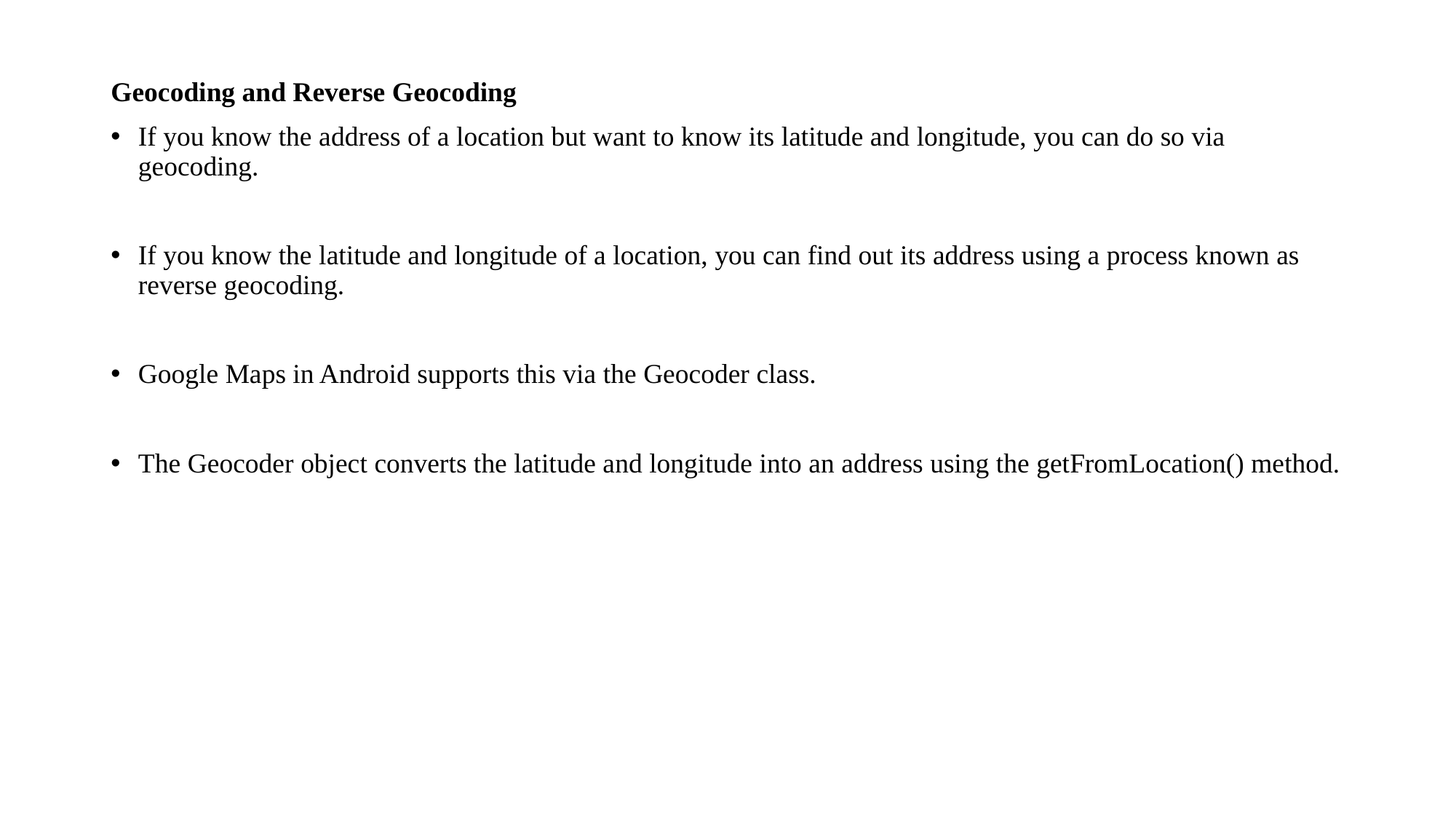

Geocoding and Reverse Geocoding
If you know the address of a location but want to know its latitude and longitude, you can do so via geocoding.

If you know the latitude and longitude of a location, you can find out its address using a process known as reverse geocoding.

Google Maps in Android supports this via the Geocoder class.

The Geocoder object converts the latitude and longitude into an address using the getFromLocation() method.